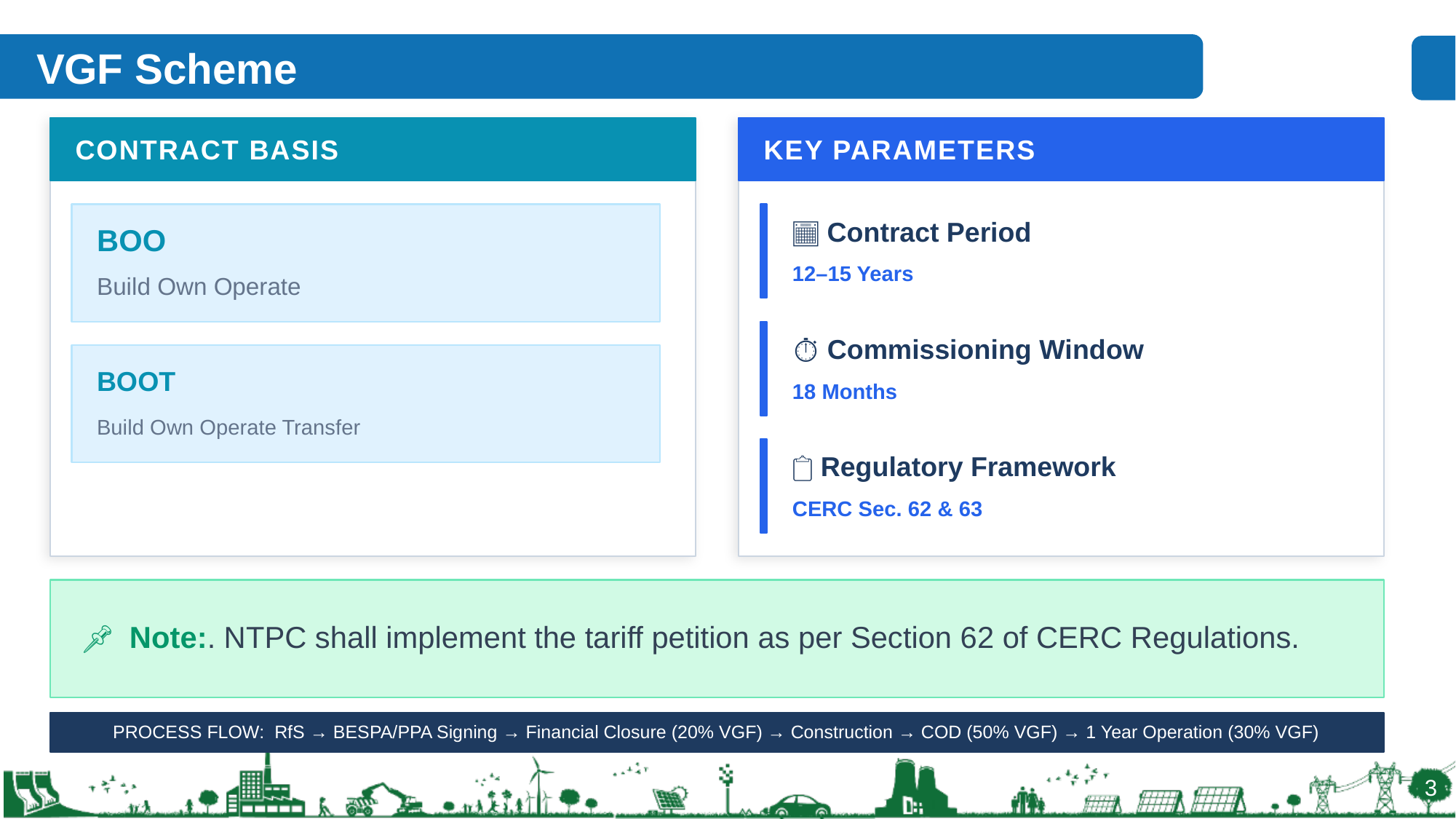

VGF Scheme

CONTRACT BASIS
KEY PARAMETERS

📅 Contract Period
BOO
12–15 Years
Build Own Operate

⏱️ Commissioning Window

BOOT
18 Months
Build Own Operate Transfer

📋 Regulatory Framework
CERC Sec. 62 & 63

📌  Note:. NTPC shall implement the tariff petition as per Section 62 of CERC Regulations.

PROCESS FLOW:  RfS → BESPA/PPA Signing → Financial Closure (20% VGF) → Construction → COD (50% VGF) → 1 Year Operation (30% VGF)
3